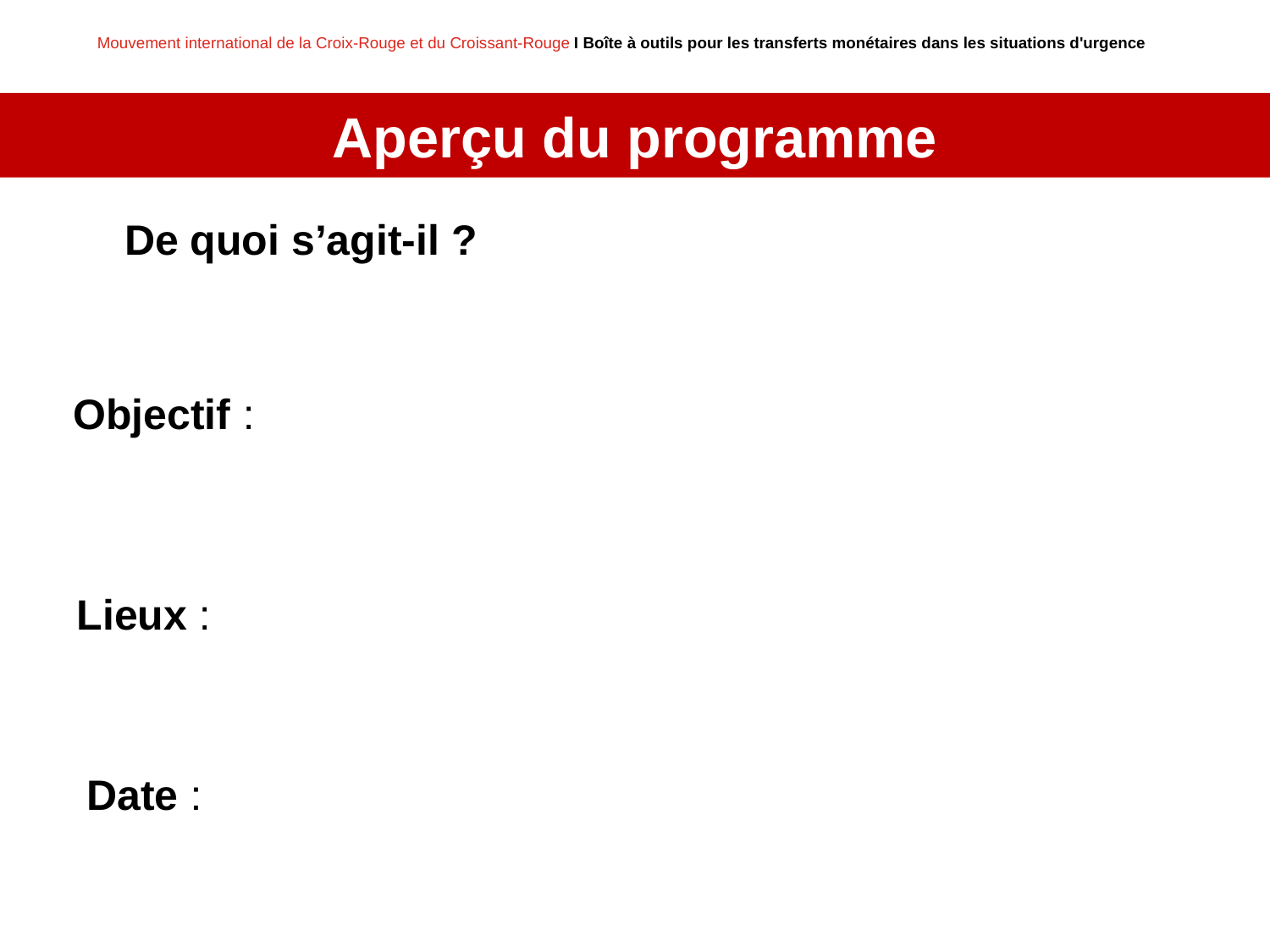

Aperçu du programme

    De quoi s’agit-il ?
Objectif :

Lieux :

Date :